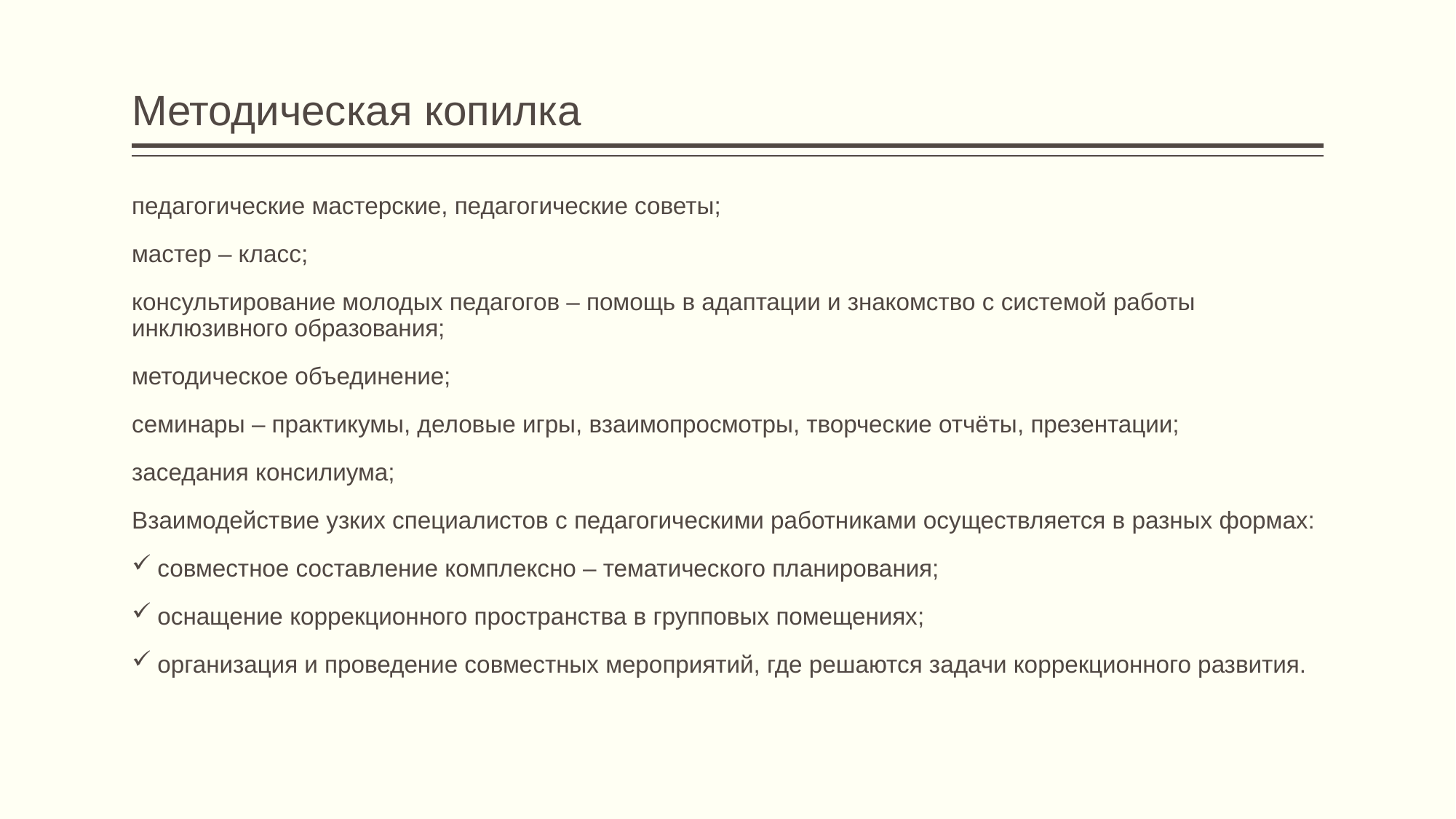

# Методическая копилка
педагогические мастерские, педагогические советы;
мастер – класс;
консультирование молодых педагогов – помощь в адаптации и знакомство с системой работы инклюзивного образования;
методическое объединение;
семинары – практикумы, деловые игры, взаимопросмотры, творческие отчёты, презентации;
заседания консилиума;
Взаимодействие узких специалистов с педагогическими работниками осуществляется в разных формах:
совместное составление комплексно – тематического планирования;
оснащение коррекционного пространства в групповых помещениях;
организация и проведение совместных мероприятий, где решаются задачи коррекционного развития.